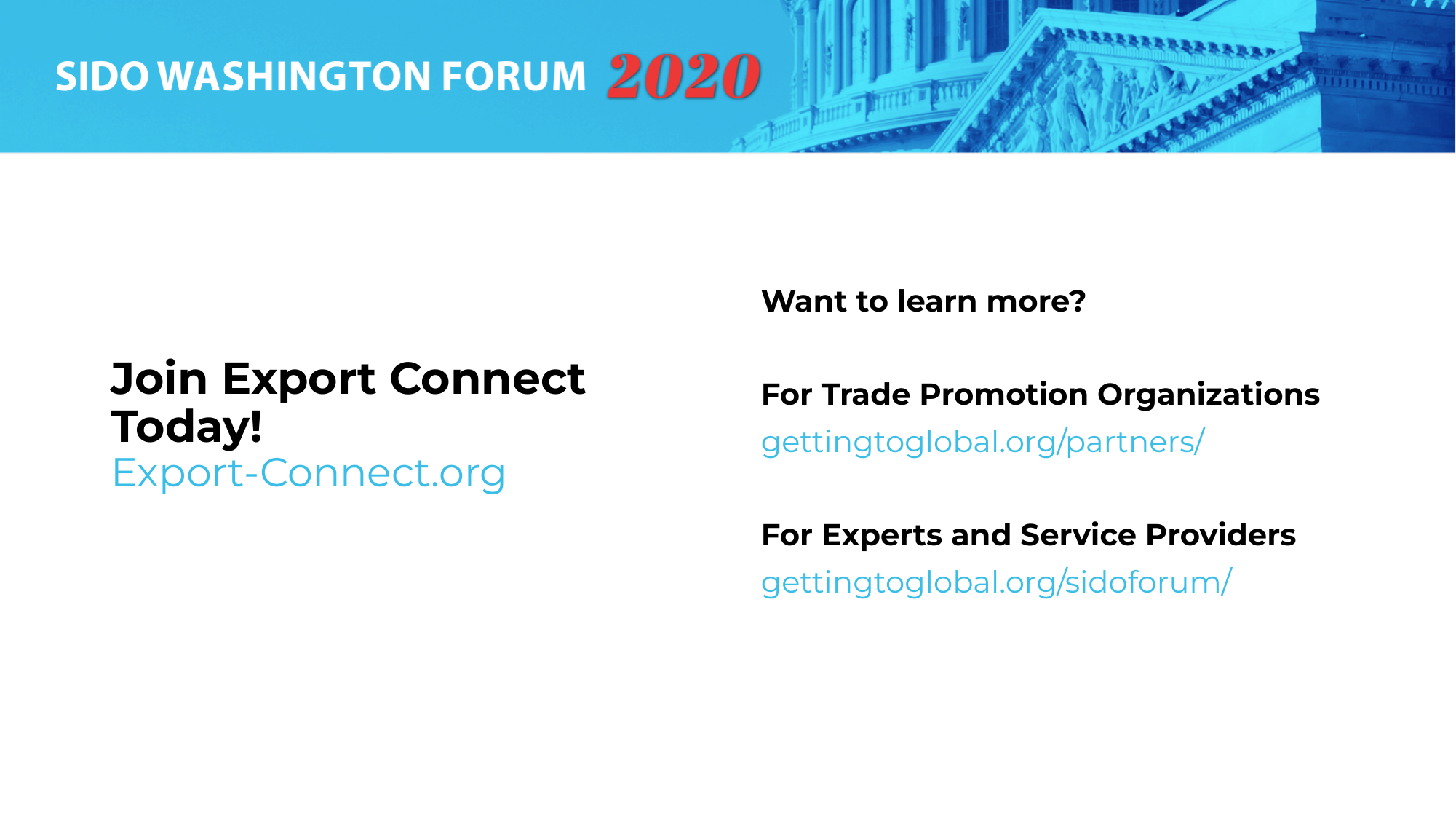

Want to learn more?
# Join Export Connect Today! Export-Connect.org
For Trade Promotion Organizations
gettingtoglobal.org/partners/
For Experts and Service Providers
gettingtoglobal.org/sidoforum/